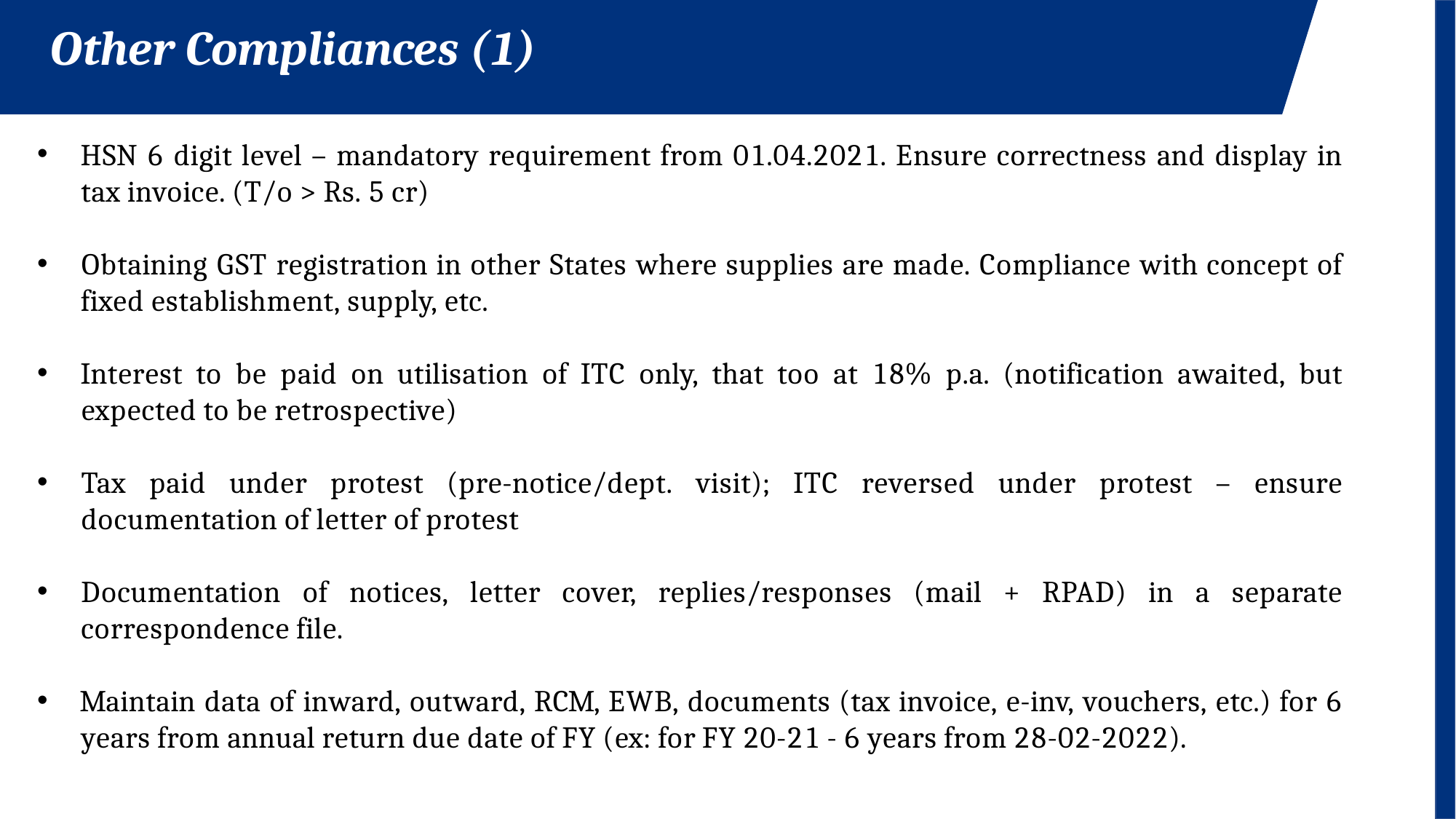

Other Compliances (1)
HSN 6 digit level – mandatory requirement from 01.04.2021. Ensure correctness and display in tax invoice. (T/o > Rs. 5 cr)

Obtaining GST registration in other States where supplies are made. Compliance with concept of fixed establishment, supply, etc.

Interest to be paid on utilisation of ITC only, that too at 18% p.a. (notification awaited, but expected to be retrospective)

Tax paid under protest (pre-notice/dept. visit); ITC reversed under protest – ensure documentation of letter of protest

Documentation of notices, letter cover, replies/responses (mail + RPAD) in a separate correspondence file.

Maintain data of inward, outward, RCM, EWB, documents (tax invoice, e-inv, vouchers, etc.) for 6 years from annual return due date of FY (ex: for FY 20-21 - 6 years from 28-02-2022).